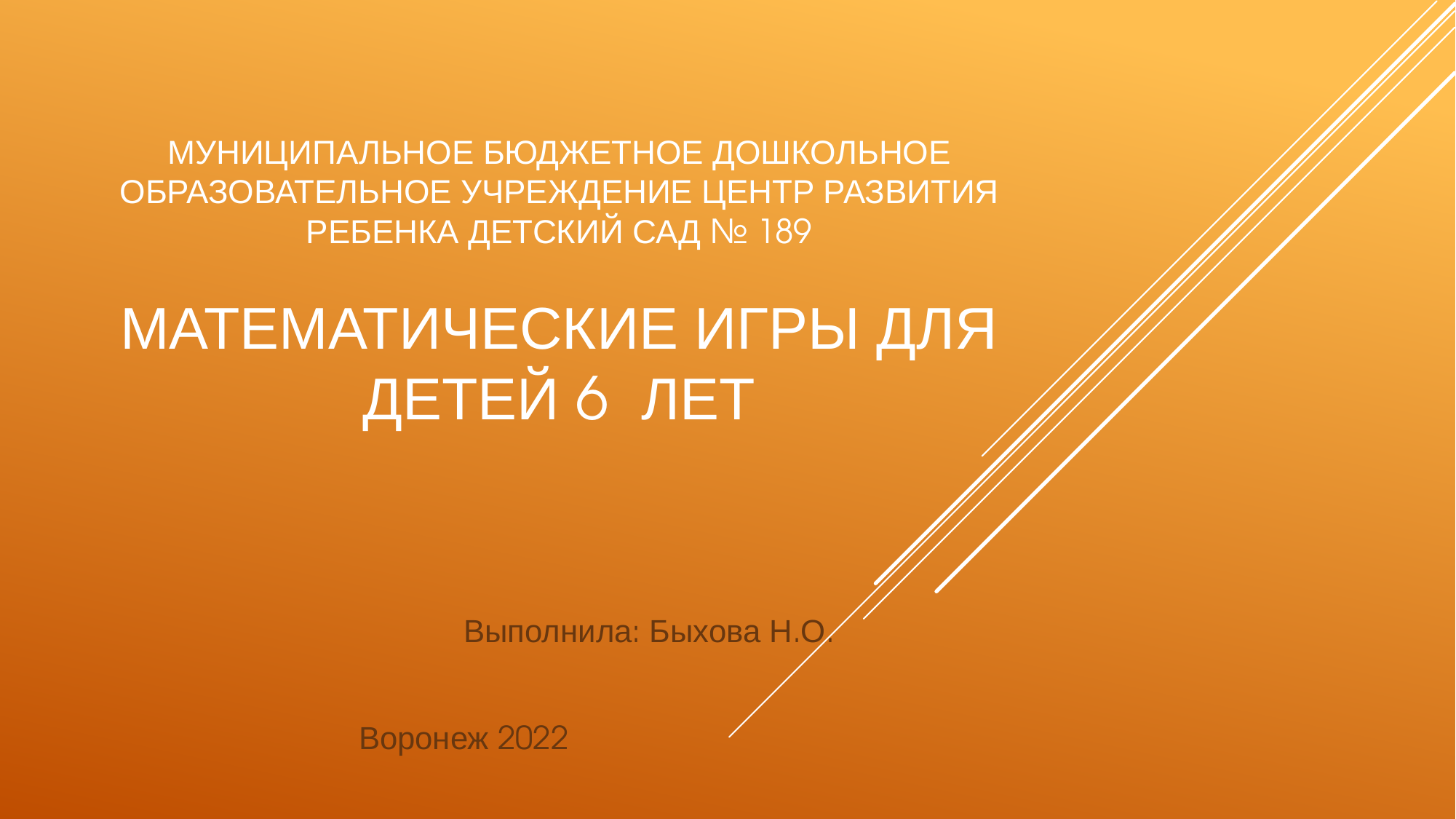

# Муниципальное бюджетное дошкольное образовательное учреждение центр развития ребенка детский сад № 189 Математические игры для детей 6  лет

Выполнила: Быхова Н.О.

Воронеж 2022